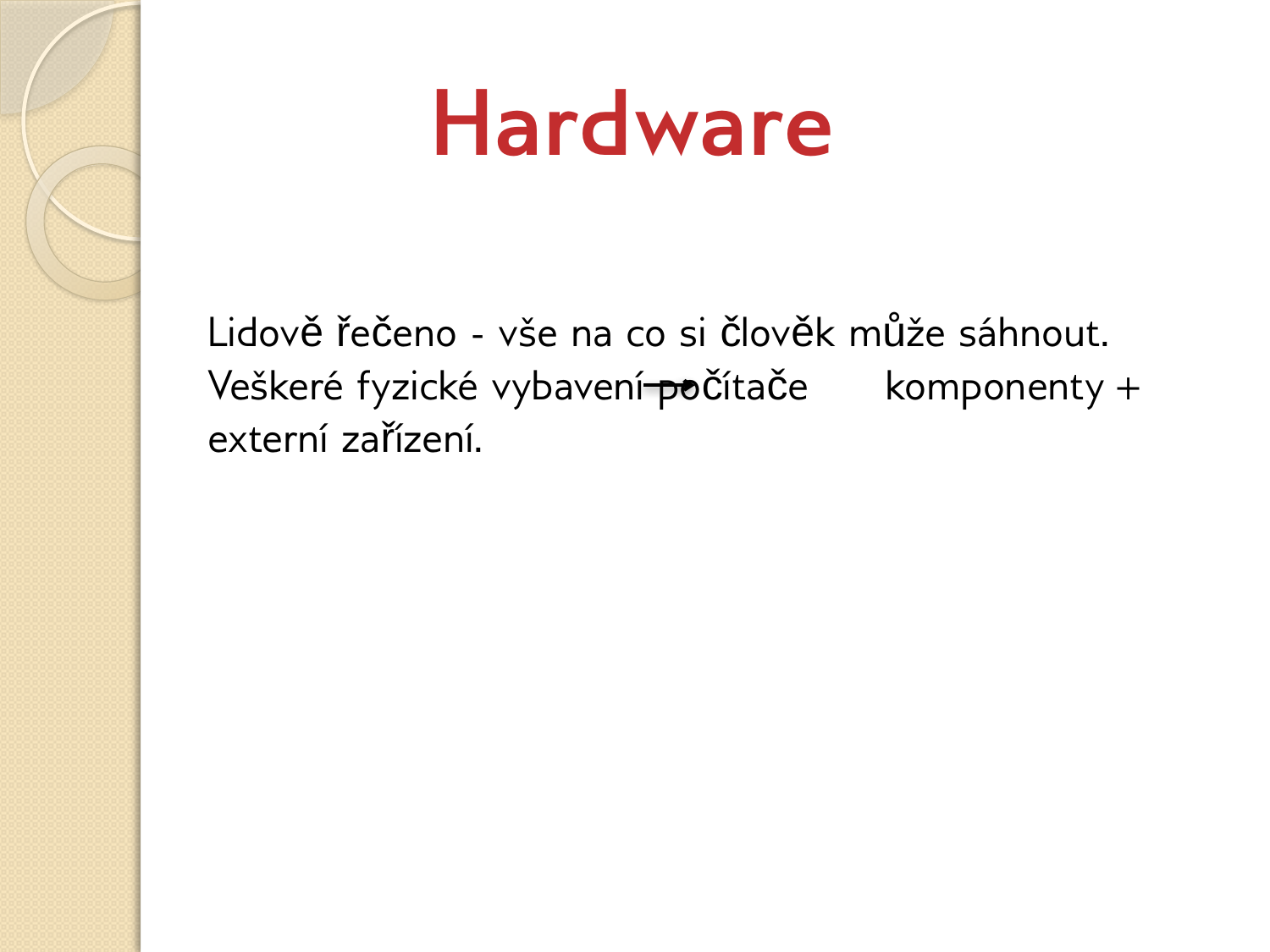

Hardware
Lidově řečeno - vše na co si člověk může sáhnout. Veškeré fyzické vybavení počítače      komponenty + externí zařízení.